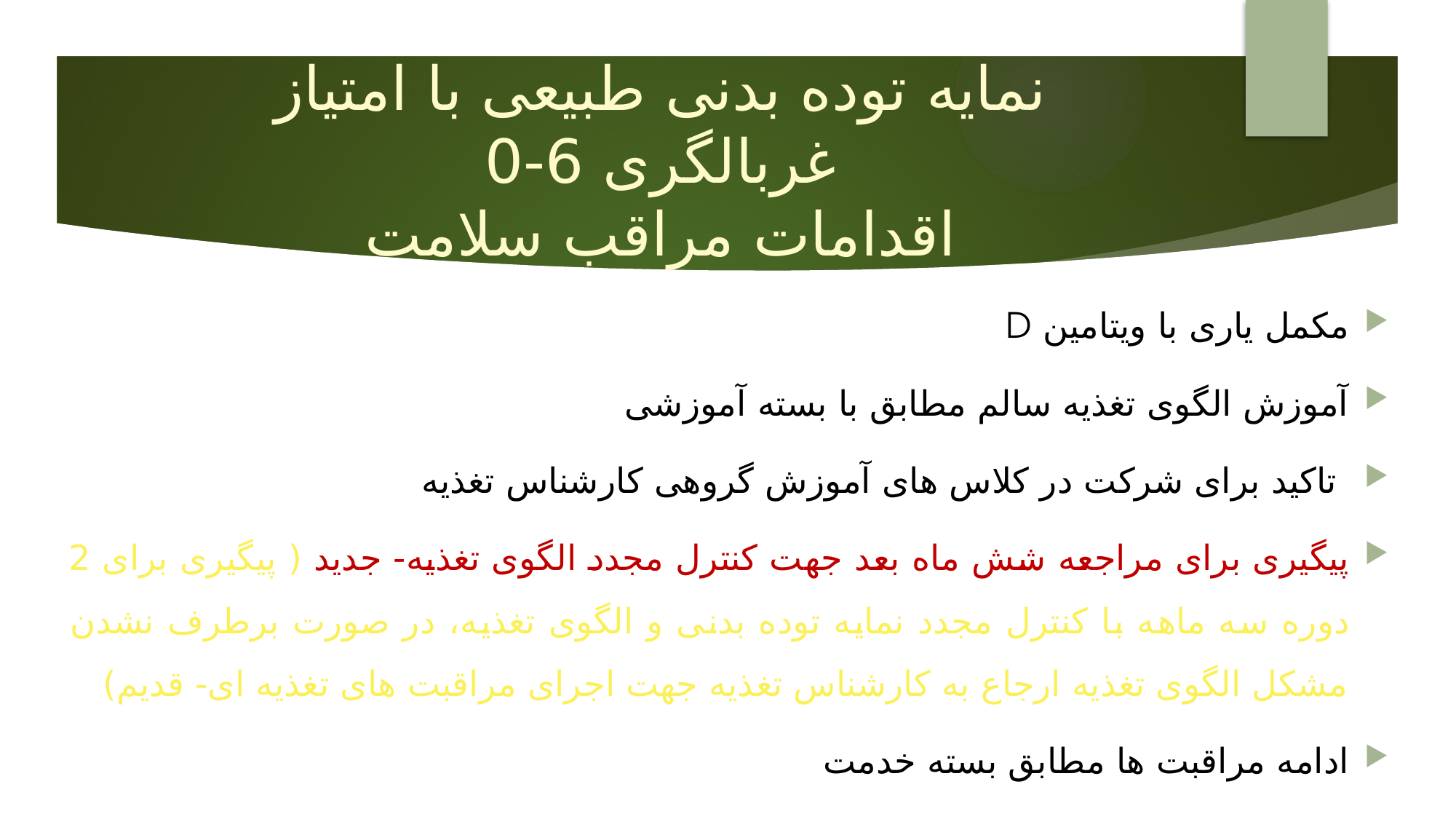

# نمایه توده بدنی طبیعی با امتیاز غربالگری 6-0 اقدامات مراقب سلامت
مکمل یاری با ویتامین D
آموزش الگوی تغذیه سالم مطابق با بسته آموزشی
 تاکید برای شرکت در کلاس های آموزش گروهی کارشناس تغذیه
پیگیری برای مراجعه شش ماه بعد جهت کنترل مجدد الگوی تغذیه- جدید ( پیگیری برای 2 دوره سه ماهه با کنترل مجدد نمایه توده بدنی و الگوی تغذیه، در صورت برطرف نشدن مشکل الگوی تغذیه ارجاع به کارشناس تغذیه جهت اجرای مراقبت های تغذیه ای- قدیم)
ادامه مراقبت ها مطابق بسته خدمت